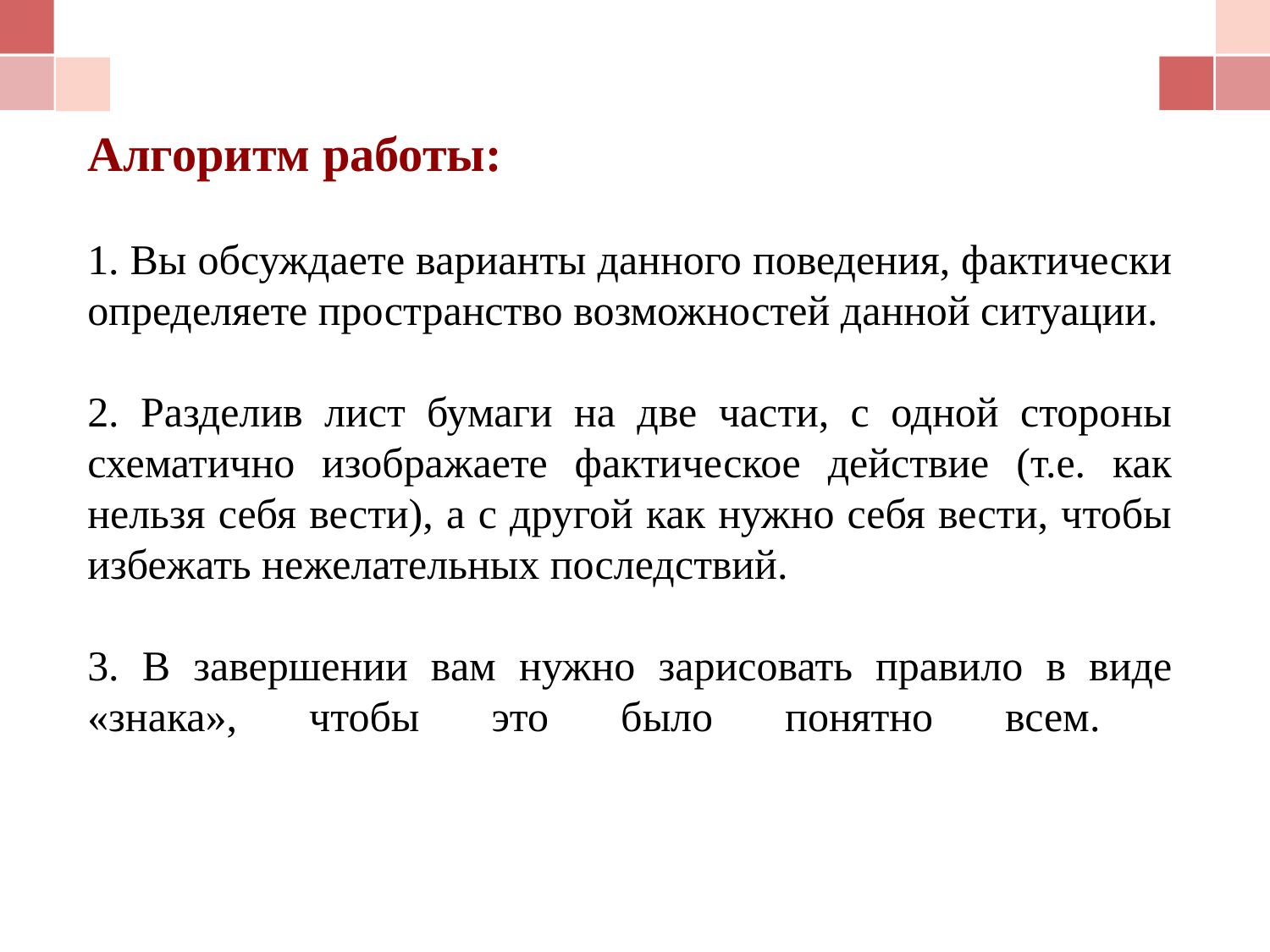

Алгоритм работы:
1. Вы обсуждаете варианты данного поведения, фактически определяете пространство возможностей данной ситуации.
2. Разделив лист бумаги на две части, с одной стороны схематично изображаете фактическое действие (т.е. как нельзя себя вести), а с другой как нужно себя вести, чтобы избежать нежелательных последствий.
3. В завершении вам нужно зарисовать правило в виде «знака», чтобы это было понятно всем.